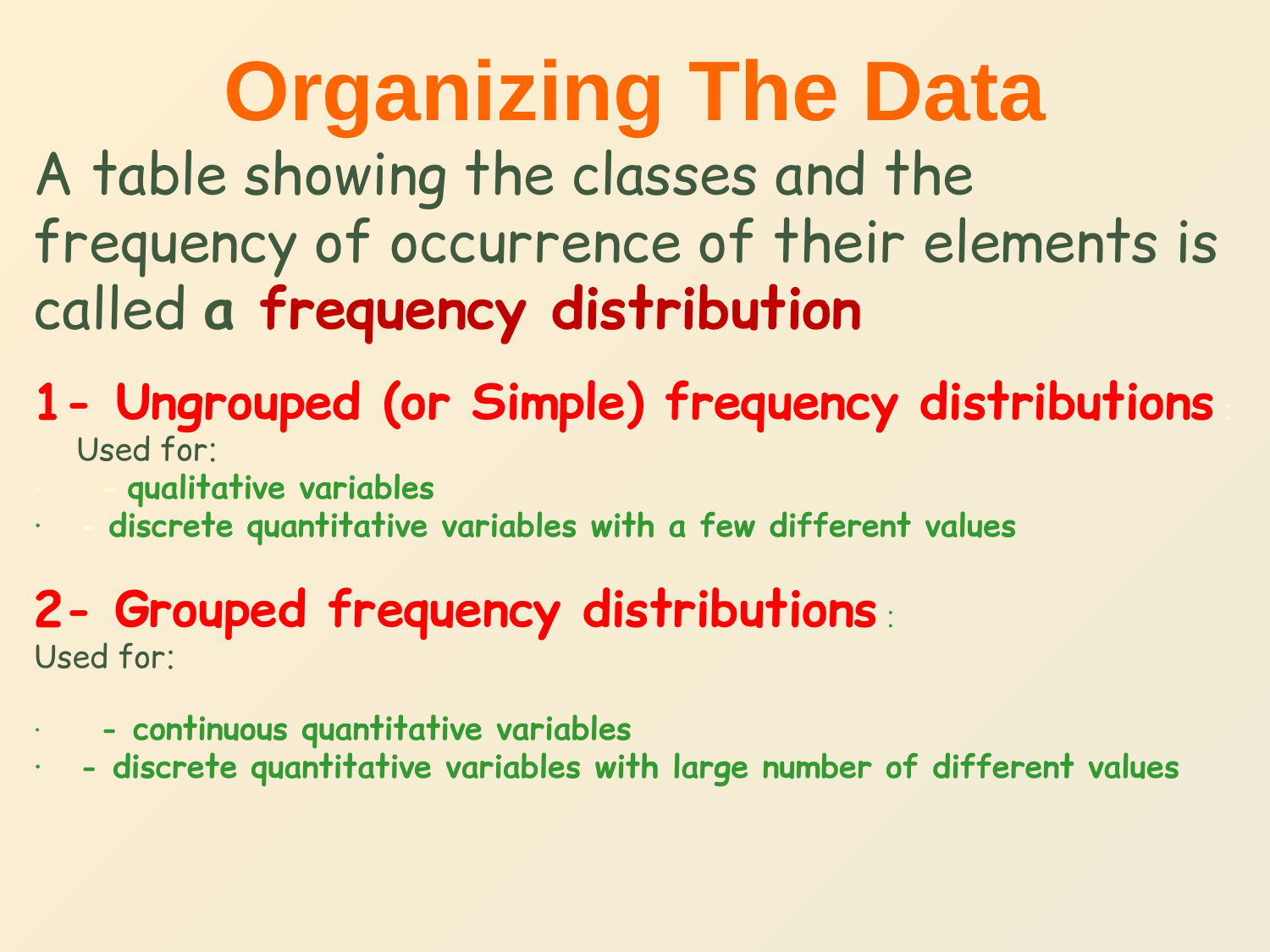

Organizing The Data
A table showing the classes and the frequency of occurrence of their elements is called a frequency distribution

1- Ungrouped (or Simple) frequency distributions :
     Used for:
·       - qualitative variables
·    - discrete quantitative variables with a few different values

2- Grouped frequency distributions :
Used for:

·       - continuous quantitative variables
·    - discrete quantitative variables with large number of different values